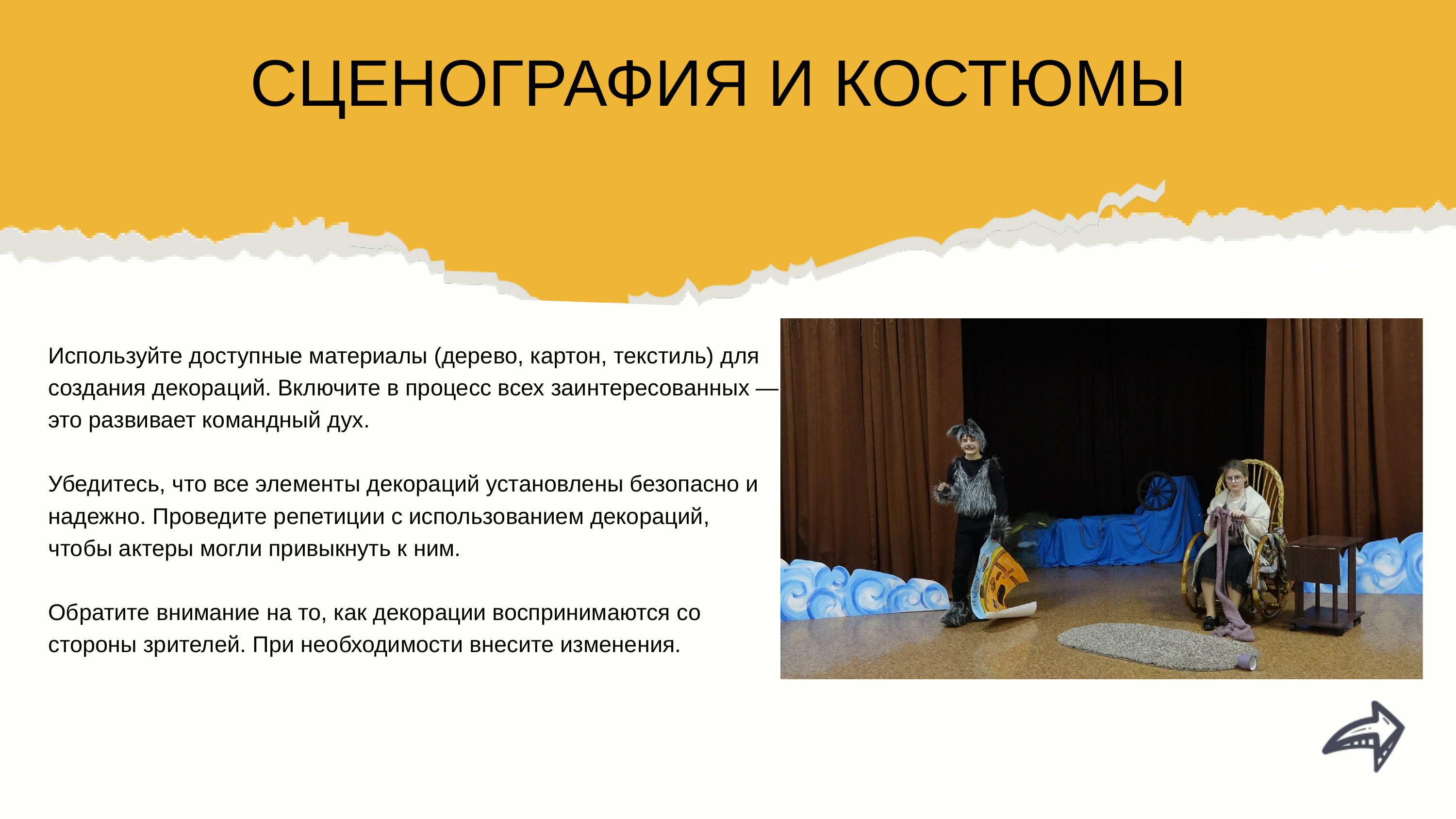

СЦЕНОГРАФИЯ И КОСТЮМЫ

Используйте доступные материалы (дерево, картон, текстиль) для создания декораций. Включите в процесс всех заинтересованных — это развивает командный дух.

Убедитесь, что все элементы декораций установлены безопасно и надежно. Проведите репетиции с использованием декораций, чтобы актеры могли привыкнуть к ним.

Обратите внимание на то, как декорации воспринимаются со стороны зрителей. При необходимости внесите изменения.